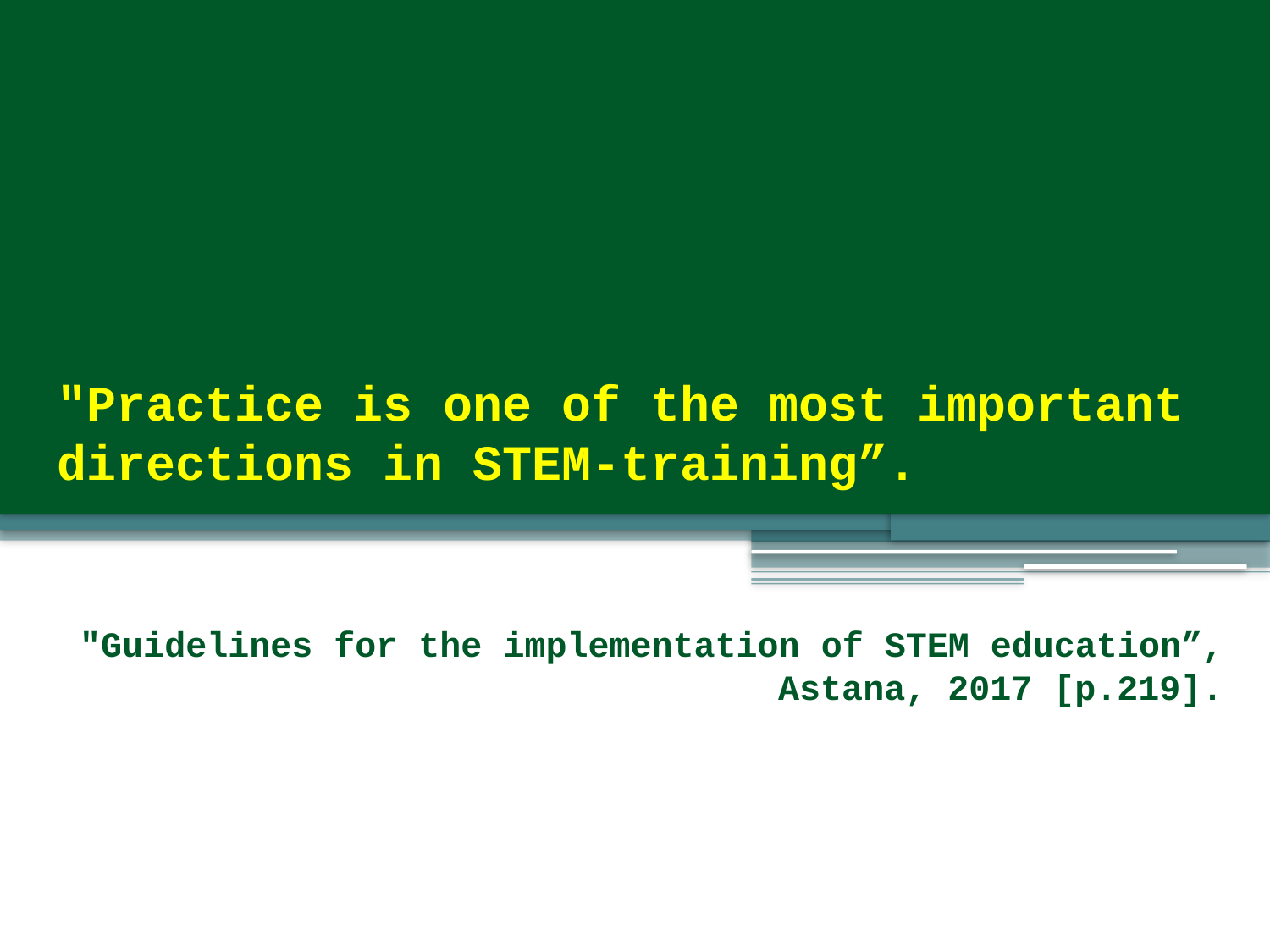

# "Practice is one of the most important directions in STEM-training”.
 "Guidelines for the implementation of STEM education”, Astana, 2017 [p.219].